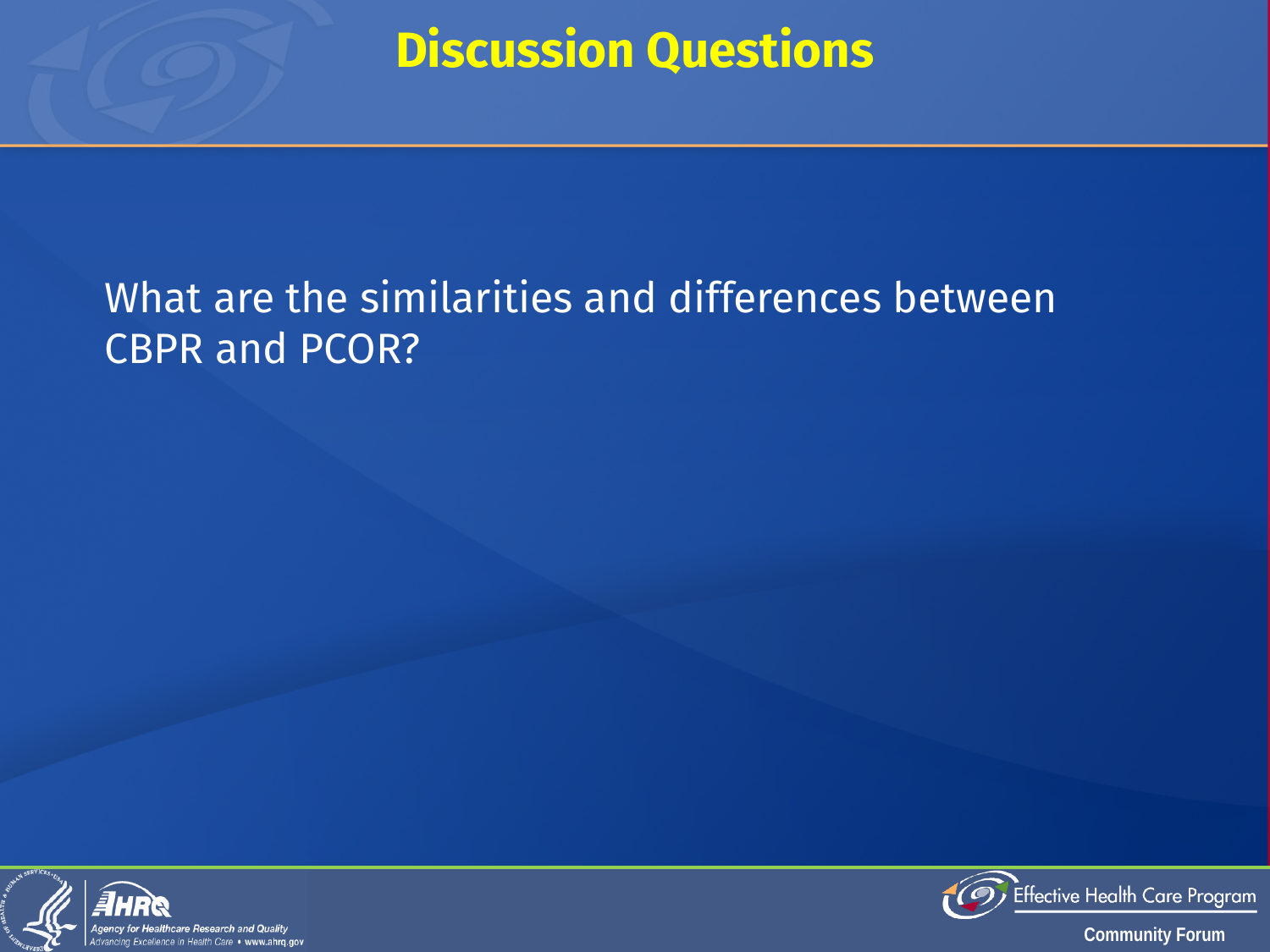

# Discussion Questions
What are the similarities and differences between
CBPR and PCOR?